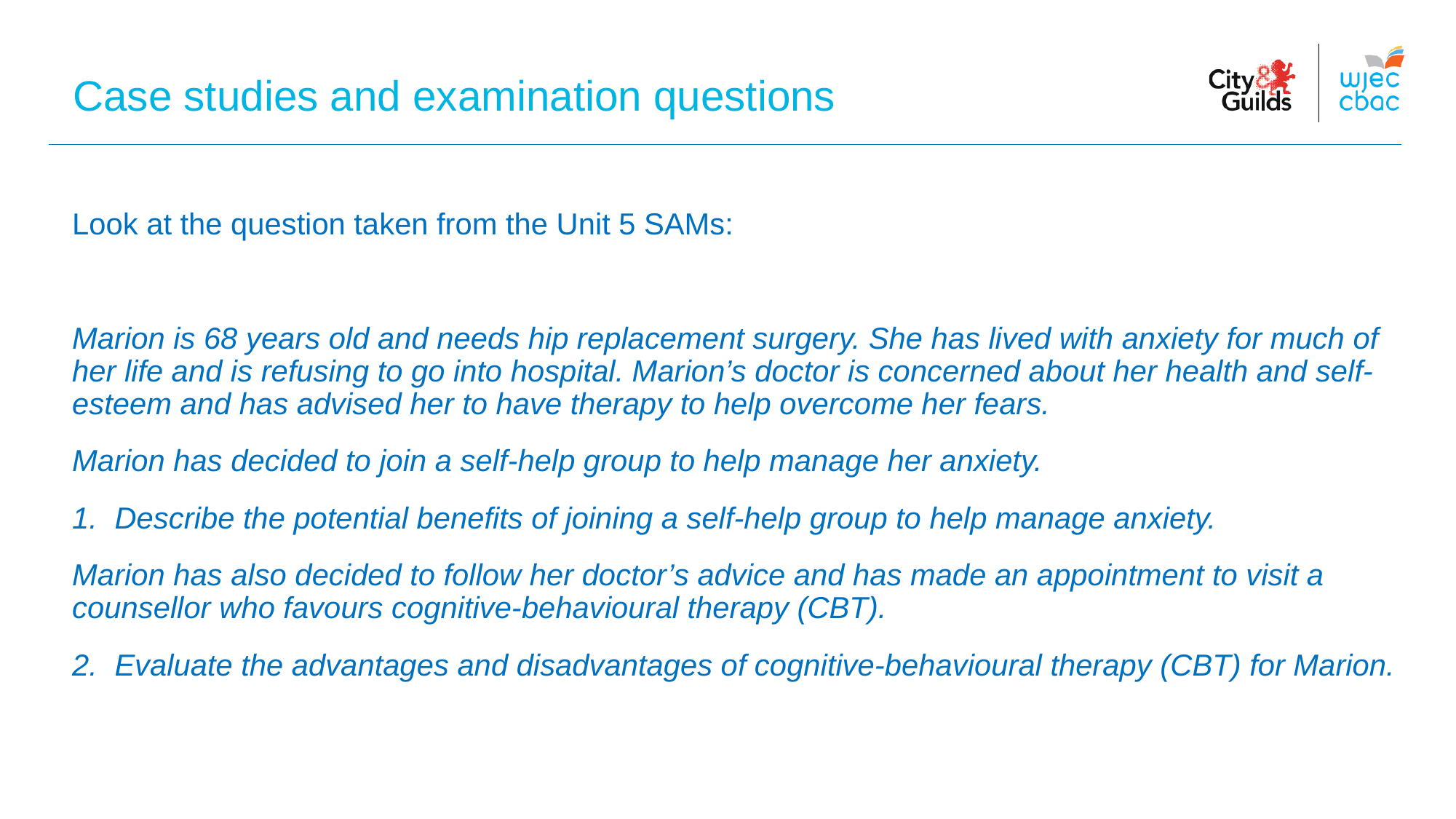

Case studies and examination questions
Look at the question taken from the Unit 5 SAMs:

Marion is 68 years old and needs hip replacement surgery. She has lived with anxiety for much of her life and is refusing to go into hospital. Marion’s doctor is concerned about her health and self-esteem and has advised her to have therapy to help overcome her fears.
Marion has decided to join a self-help group to help manage her anxiety.
1.	Describe the potential benefits of joining a self-help group to help manage anxiety.
Marion has also decided to follow her doctor’s advice and has made an appointment to visit a counsellor who favours cognitive-behavioural therapy (CBT).
2.	Evaluate the advantages and disadvantages of cognitive-behavioural therapy (CBT) for Marion.